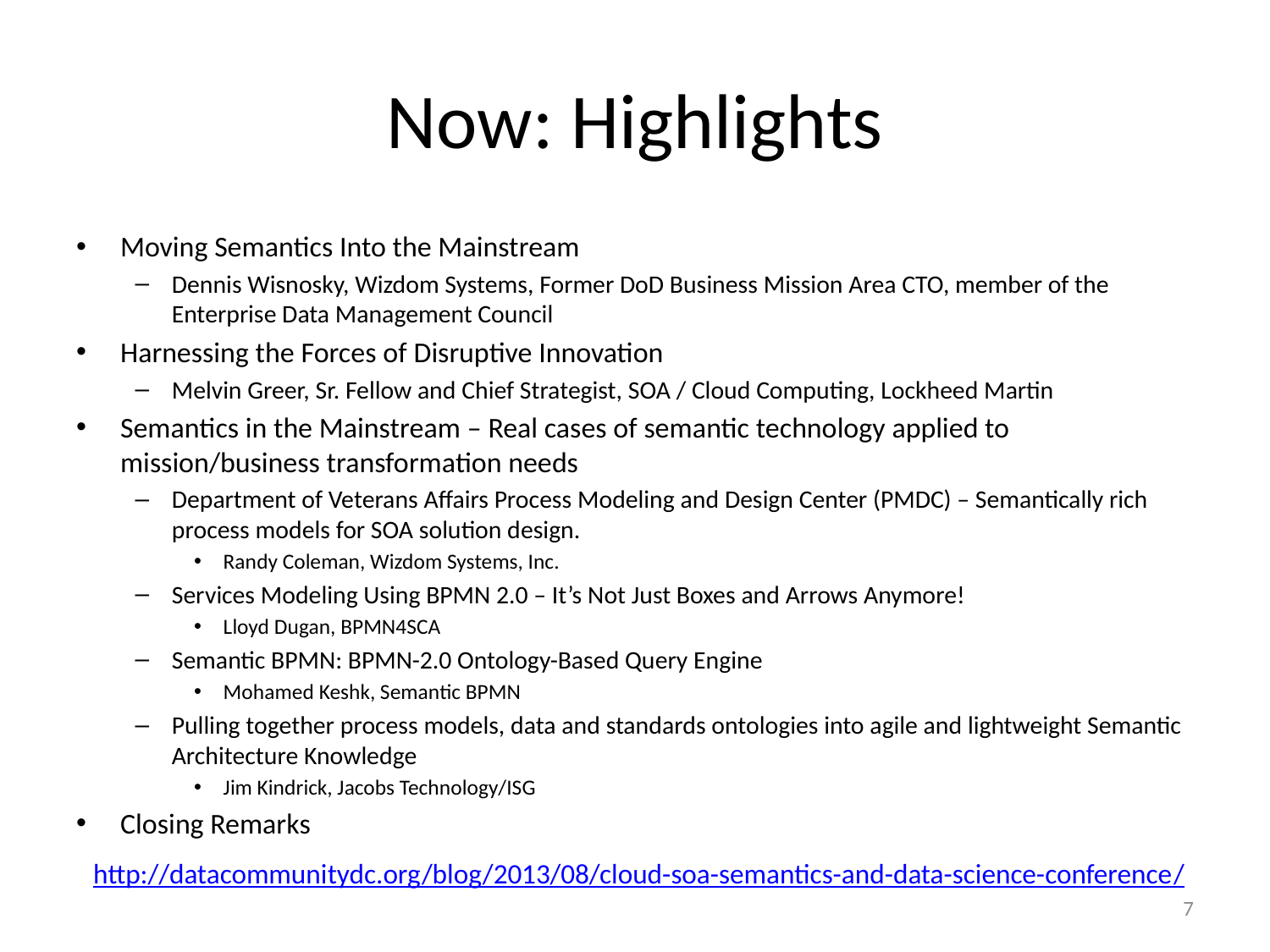

# Now: Highlights
Moving Semantics Into the Mainstream
Dennis Wisnosky, Wizdom Systems, Former DoD Business Mission Area CTO, member of the Enterprise Data Management Council
Harnessing the Forces of Disruptive Innovation
Melvin Greer, Sr. Fellow and Chief Strategist, SOA / Cloud Computing, Lockheed Martin
Semantics in the Mainstream – Real cases of semantic technology applied to mission/business transformation needs
Department of Veterans Affairs Process Modeling and Design Center (PMDC) – Semantically rich process models for SOA solution design.
Randy Coleman, Wizdom Systems, Inc.
Services Modeling Using BPMN 2.0 – It’s Not Just Boxes and Arrows Anymore!
Lloyd Dugan, BPMN4SCA
Semantic BPMN: BPMN-2.0 Ontology-Based Query Engine
Mohamed Keshk, Semantic BPMN
Pulling together process models, data and standards ontologies into agile and lightweight Semantic Architecture Knowledge
Jim Kindrick, Jacobs Technology/ISG
Closing Remarks
http://datacommunitydc.org/blog/2013/08/cloud-soa-semantics-and-data-science-conference/
7